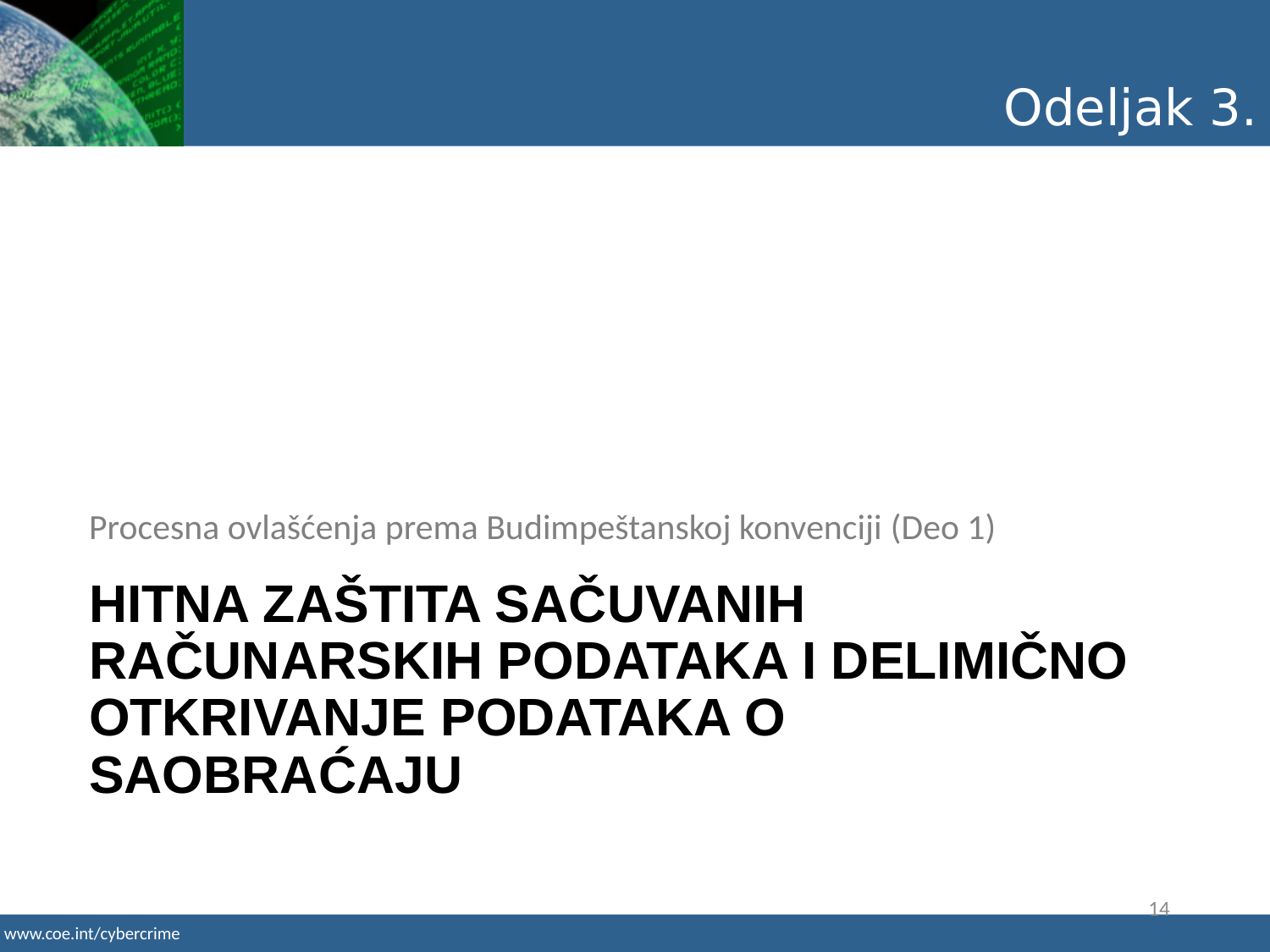

Odeljak 3.

Procesna ovlašćenja prema Budimpeštanskoj konvenciji (Deo 1)

# HITNA ZAŠTITA SAČUVANIH RAČUNARSKIH PODATAKA I DELIMIČNO OTKRIVANJE PODATAKA O SAOBRAĆAJU
14